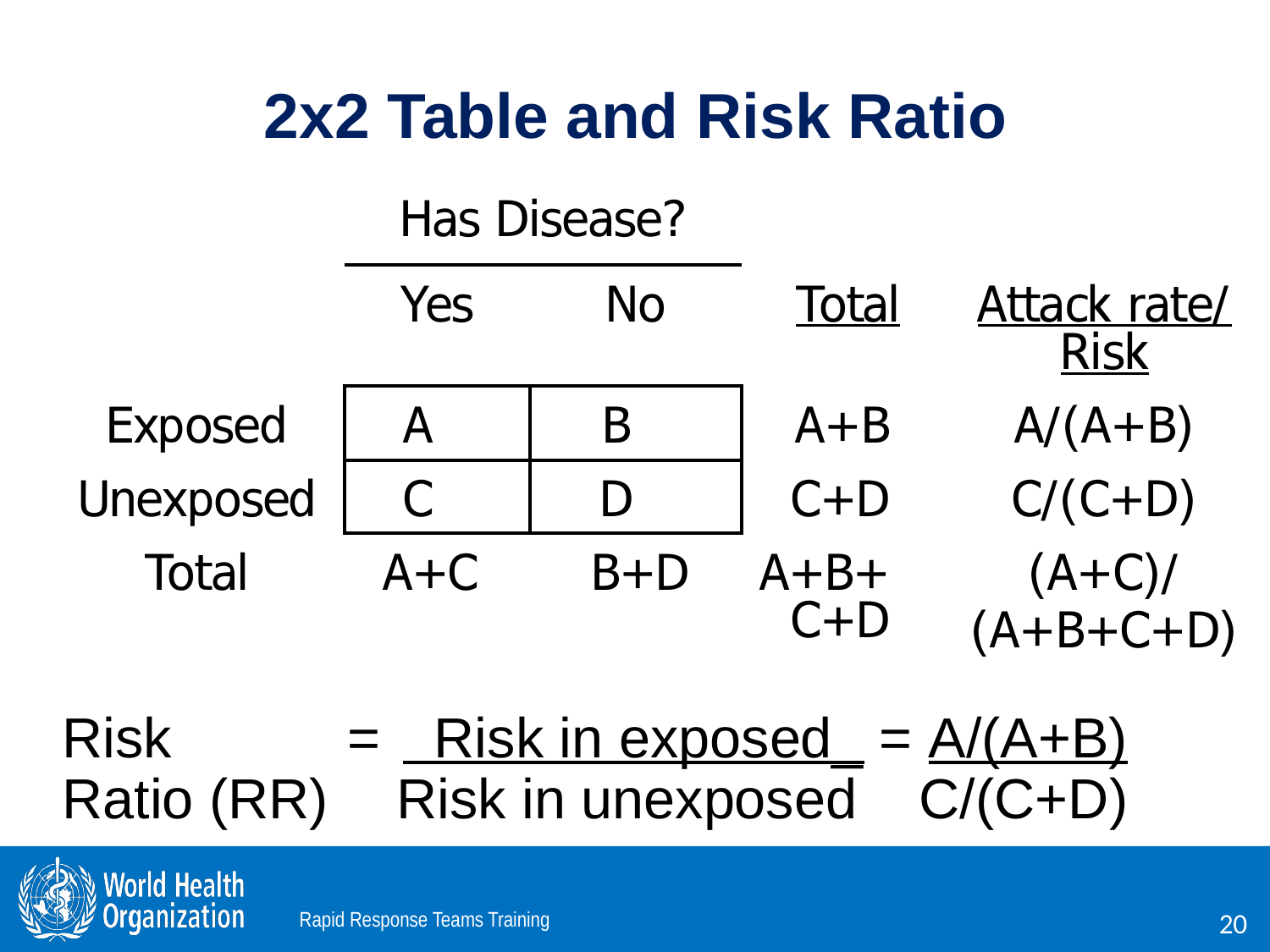

2x2 Table and Risk Ratio
|  | Has Disease? |  |  | Attack rate/ Risk |
| --- | --- | --- | --- | --- |
|  | Yes | No | Total |  |
| Exposed | A | B | A+B | A/(A+B) |
| Unexposed | C | D | C+D | C/(C+D) |
| Total | A+C | B+D | A+B+ C+D | (A+C)/ (A+B+C+D) |
Risk 	= 	  Risk in exposed_ = A/(A+B)
Ratio (RR) 	Risk in unexposed	C/(C+D)